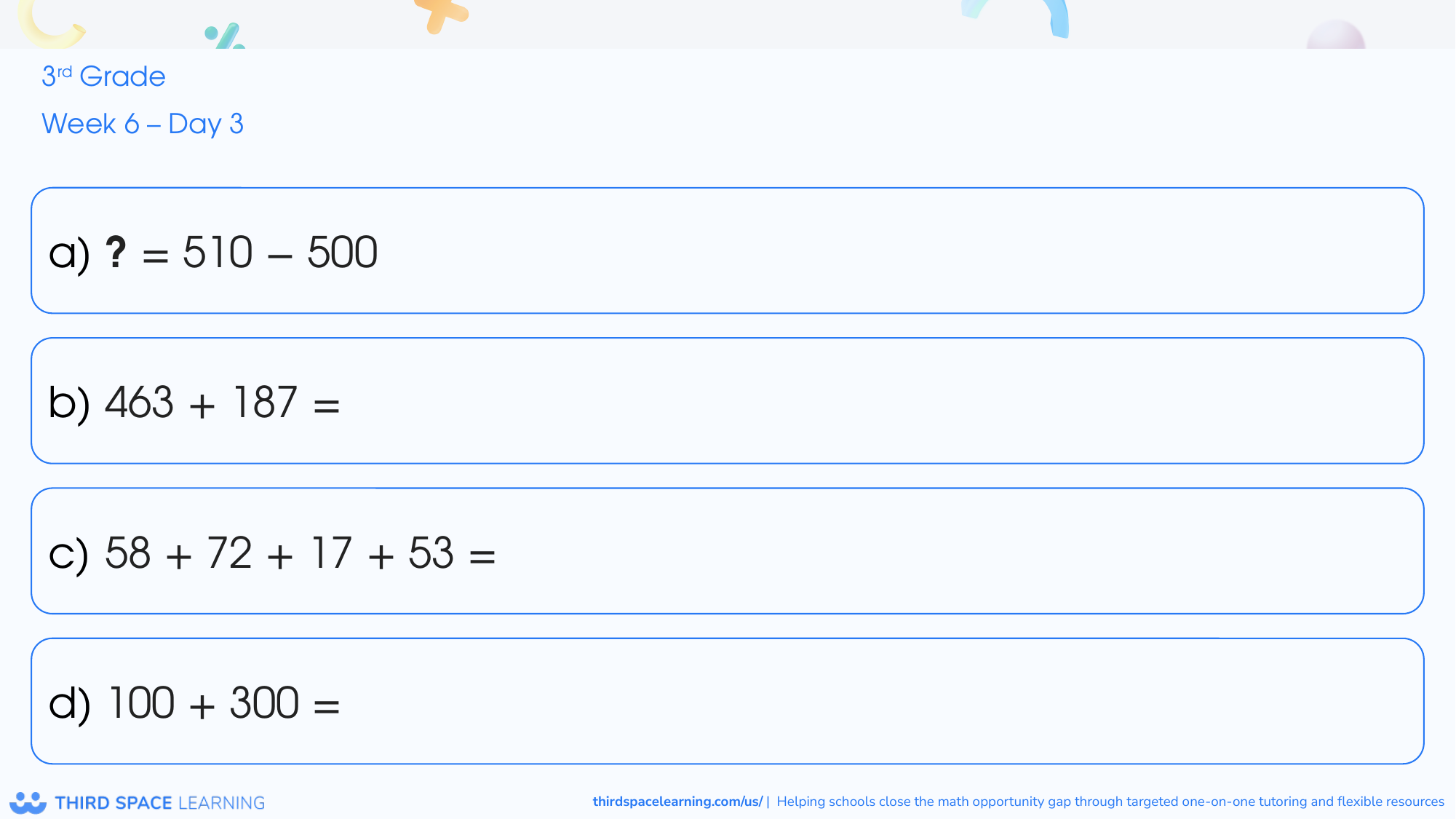

3rd Grade
Week 6 – Day 3
? = 510 − 500
463 + 187 =
58 + 72 + 17 + 53 =
100 + 300 =